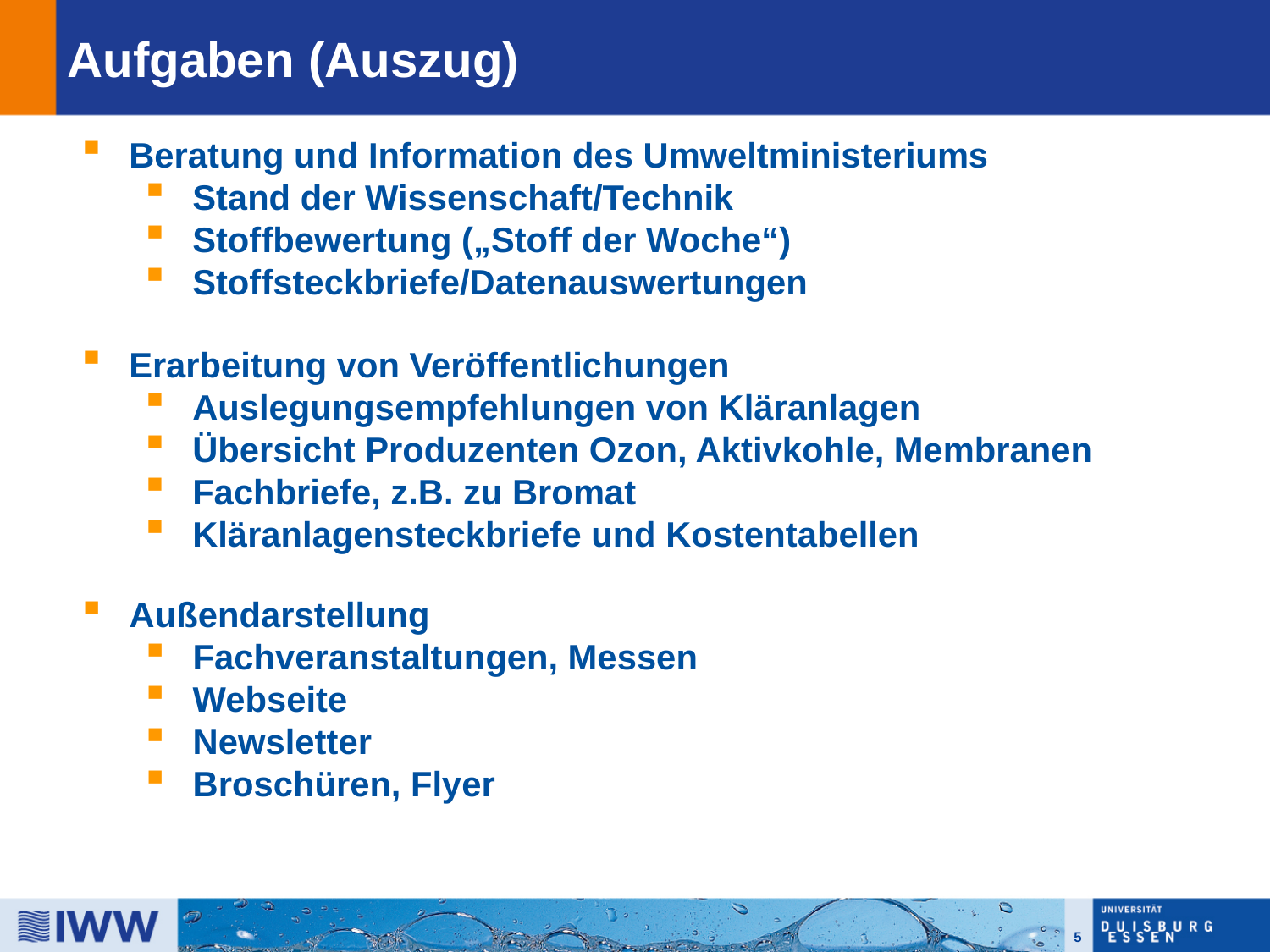

# Aufgaben (Auszug)
Beratung und Information des Umweltministeriums
Stand der Wissenschaft/Technik
Stoffbewertung („Stoff der Woche“)
Stoffsteckbriefe/Datenauswertungen

Erarbeitung von Veröffentlichungen
Auslegungsempfehlungen von Kläranlagen
Übersicht Produzenten Ozon, Aktivkohle, Membranen
Fachbriefe, z.B. zu Bromat
Kläranlagensteckbriefe und Kostentabellen

Außendarstellung
Fachveranstaltungen, Messen
Webseite
Newsletter
Broschüren, Flyer
5